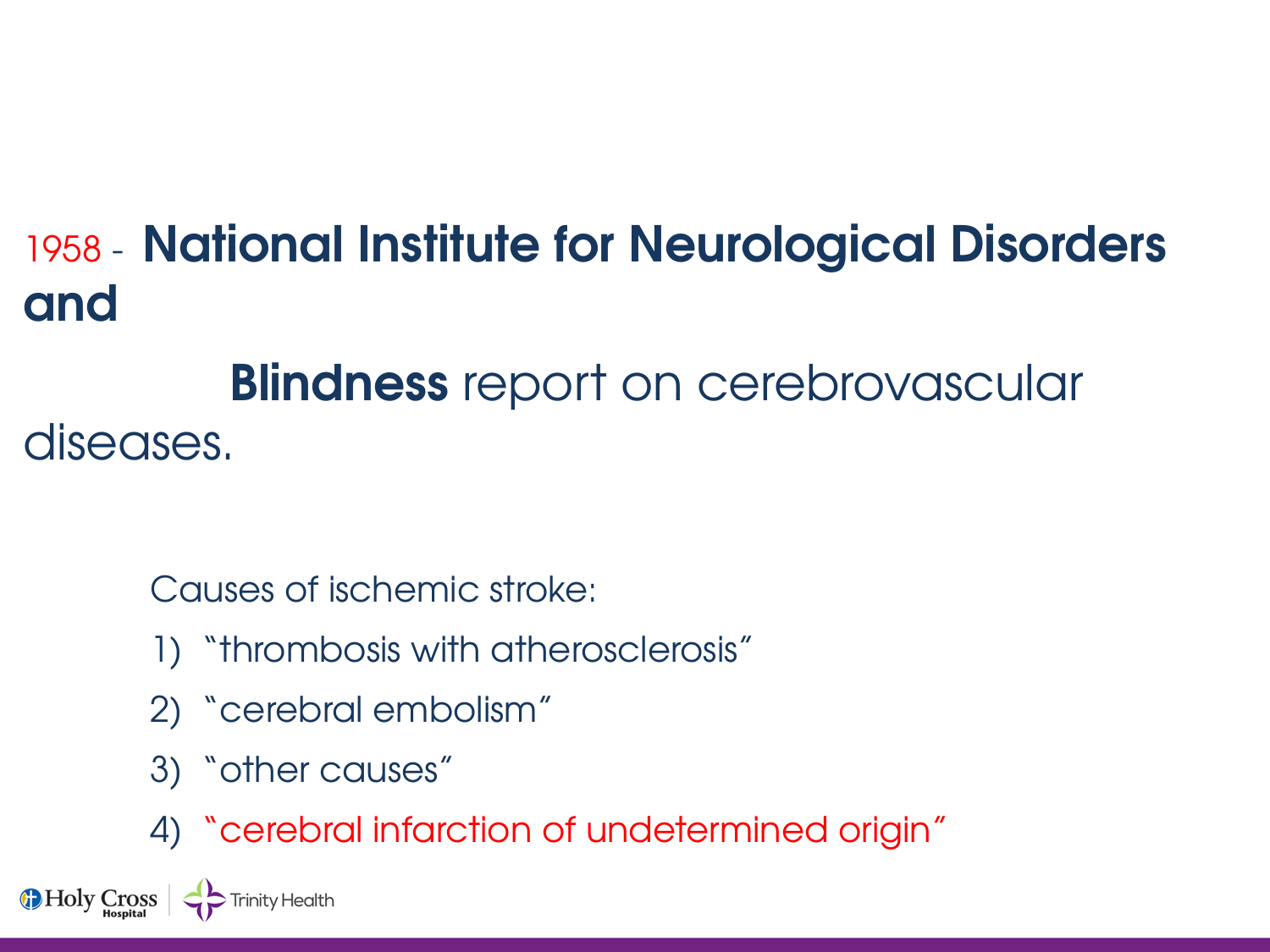

# Ischemic Stroke Classification
1958 -  National Institute for Neurological Disorders and
               Blindness report on cerebrovascular diseases.

	Causes of ischemic stroke:
	1)  “thrombosis with atherosclerosis”
	2)  “cerebral embolism”
	3)  “other causes”
	4)  “cerebral infarction of undetermined origin”